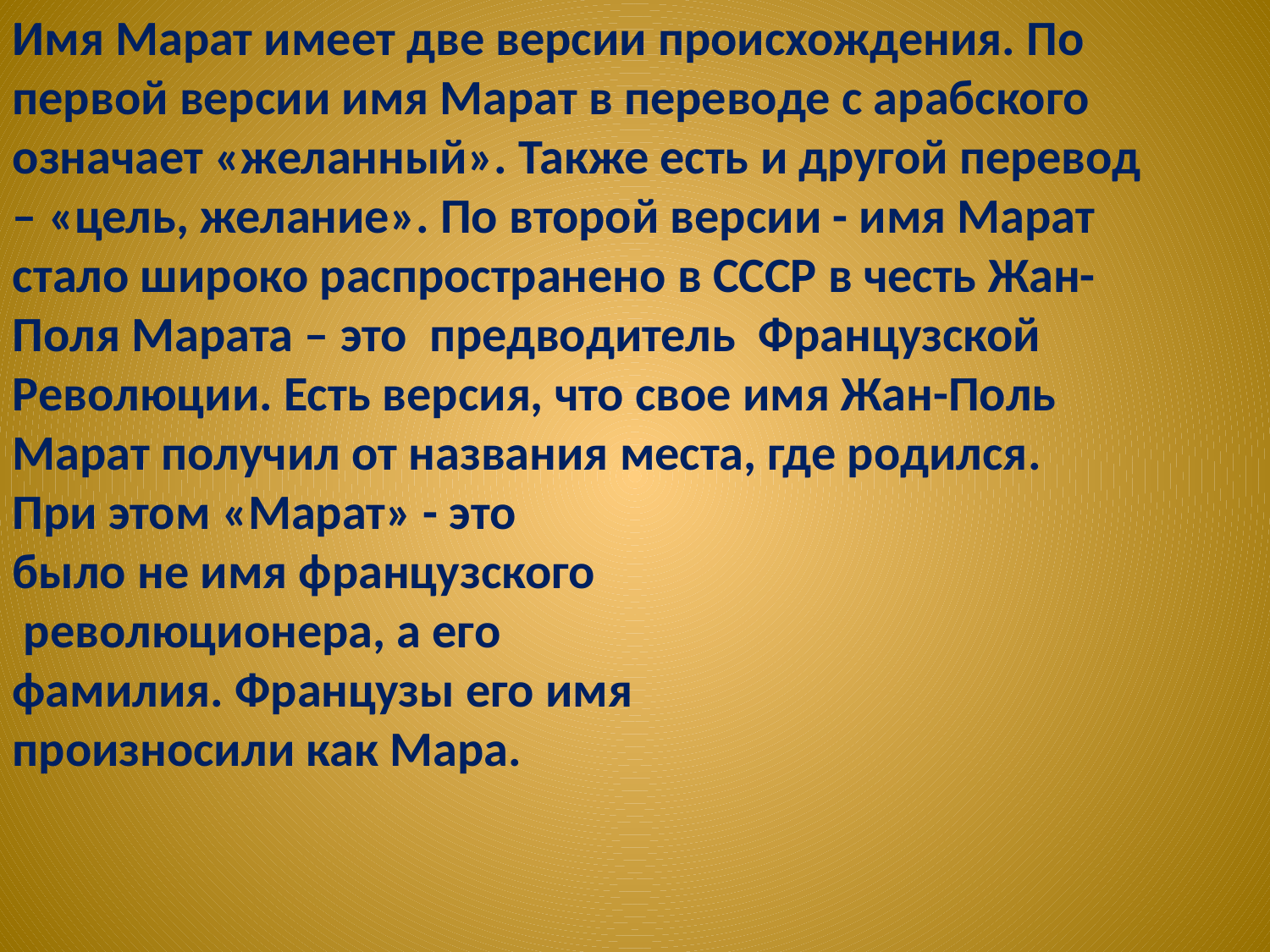

Имя Марат имеет две версии происхождения. По первой версии имя Марат в переводе с арабского означает «желанный». Также есть и другой перевод – «цель, желание». По второй версии - имя Марат стало широко распространено в СССР в честь Жан-Поля Марата – это  предводитель  Французской Революции. Есть версия, что свое имя Жан-Поль Марат получил от названия места, где родился.
При этом «Марат» - это
было не имя французского
 революционера, а его
фамилия. Французы его имя
произносили как Мара.